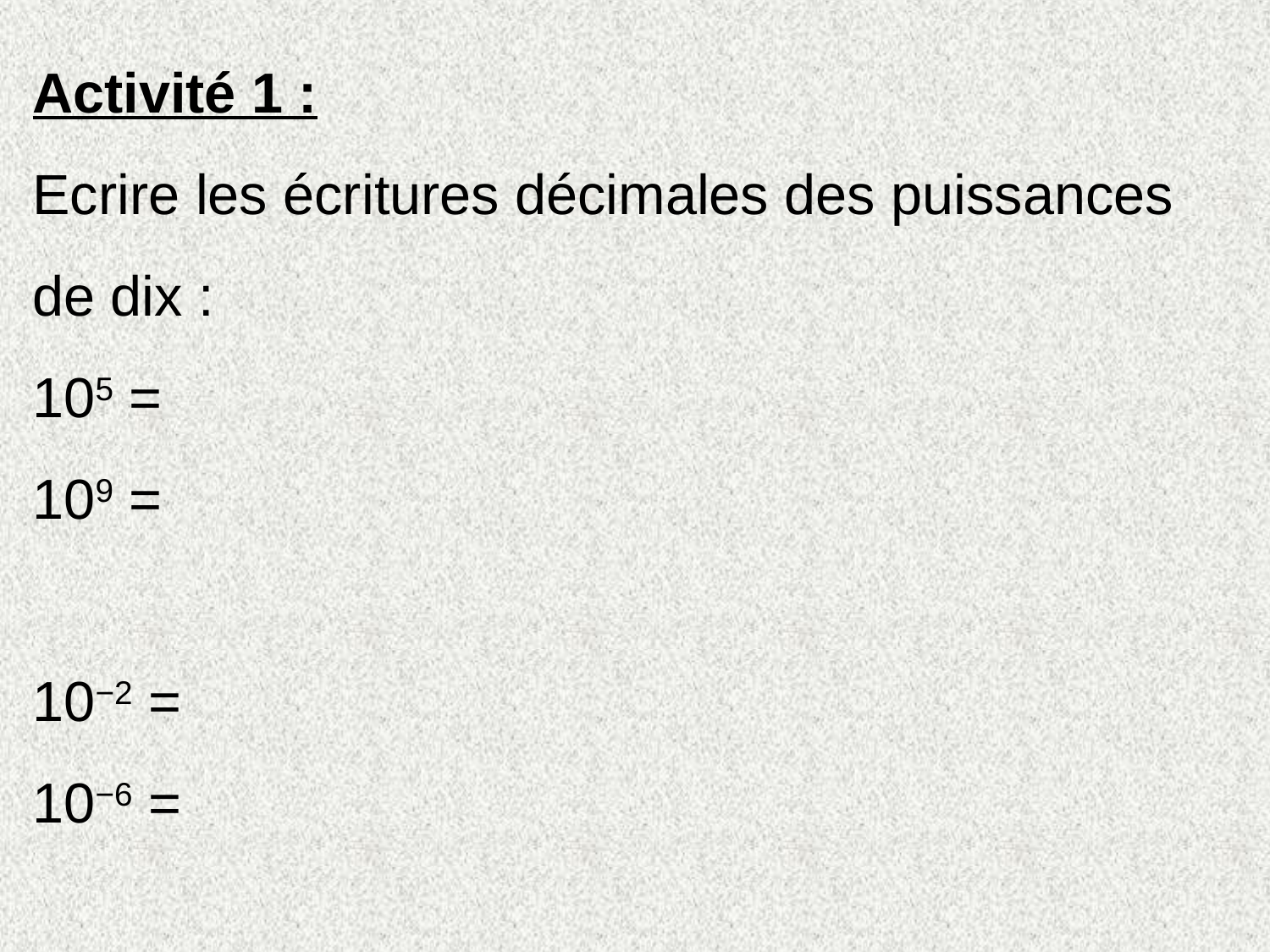

Activité 1 :
Ecrire les écritures décimales des puissances de dix :
105 =
109 =

10−2 =
10−6 =